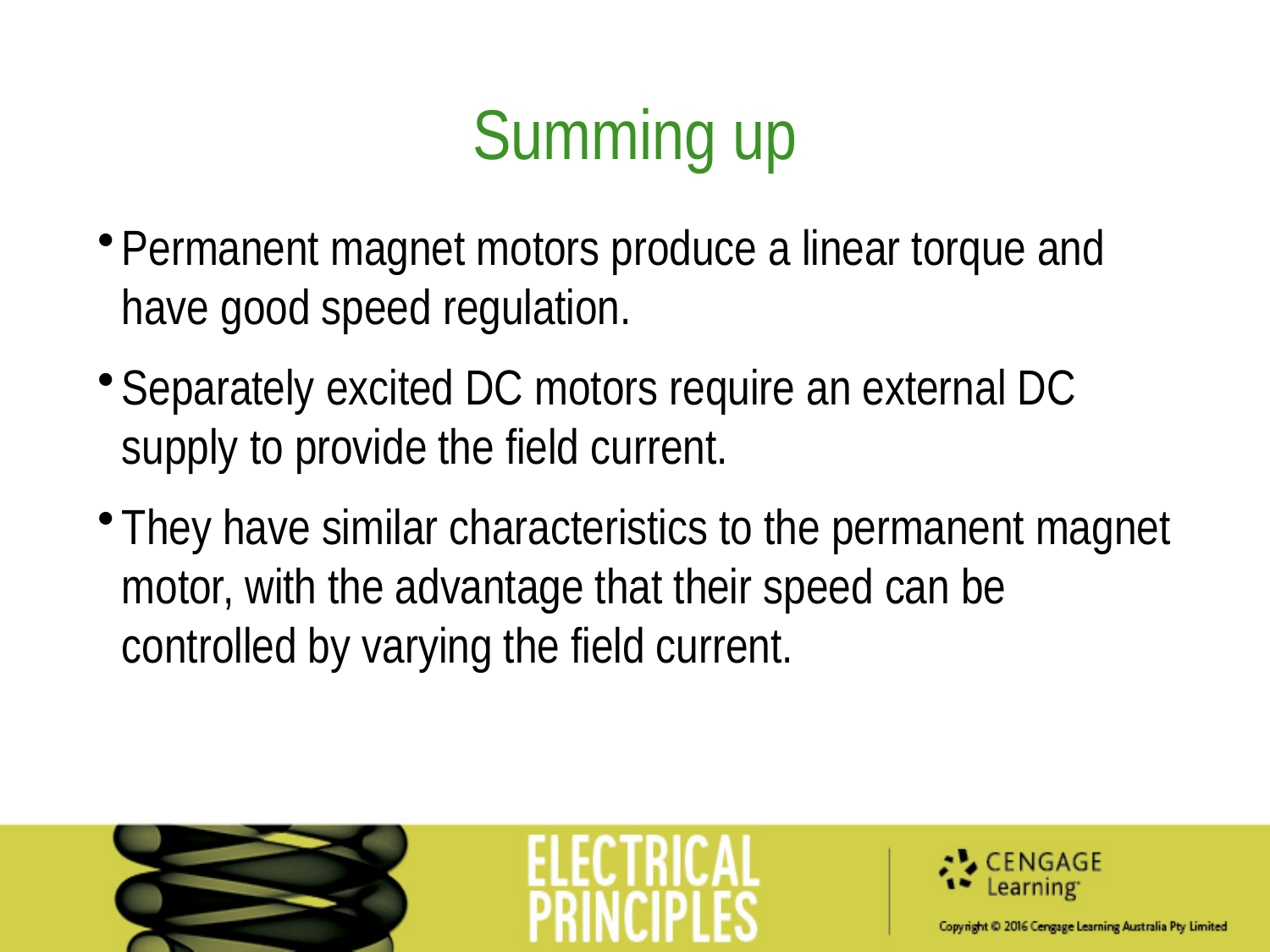

Summing up
Permanent magnet motors produce a linear torque and have good speed regulation.
Separately excited DC motors require an external DC supply to provide the field current.
They have similar characteristics to the permanent magnet motor, with the advantage that their speed can be controlled by varying the field current.